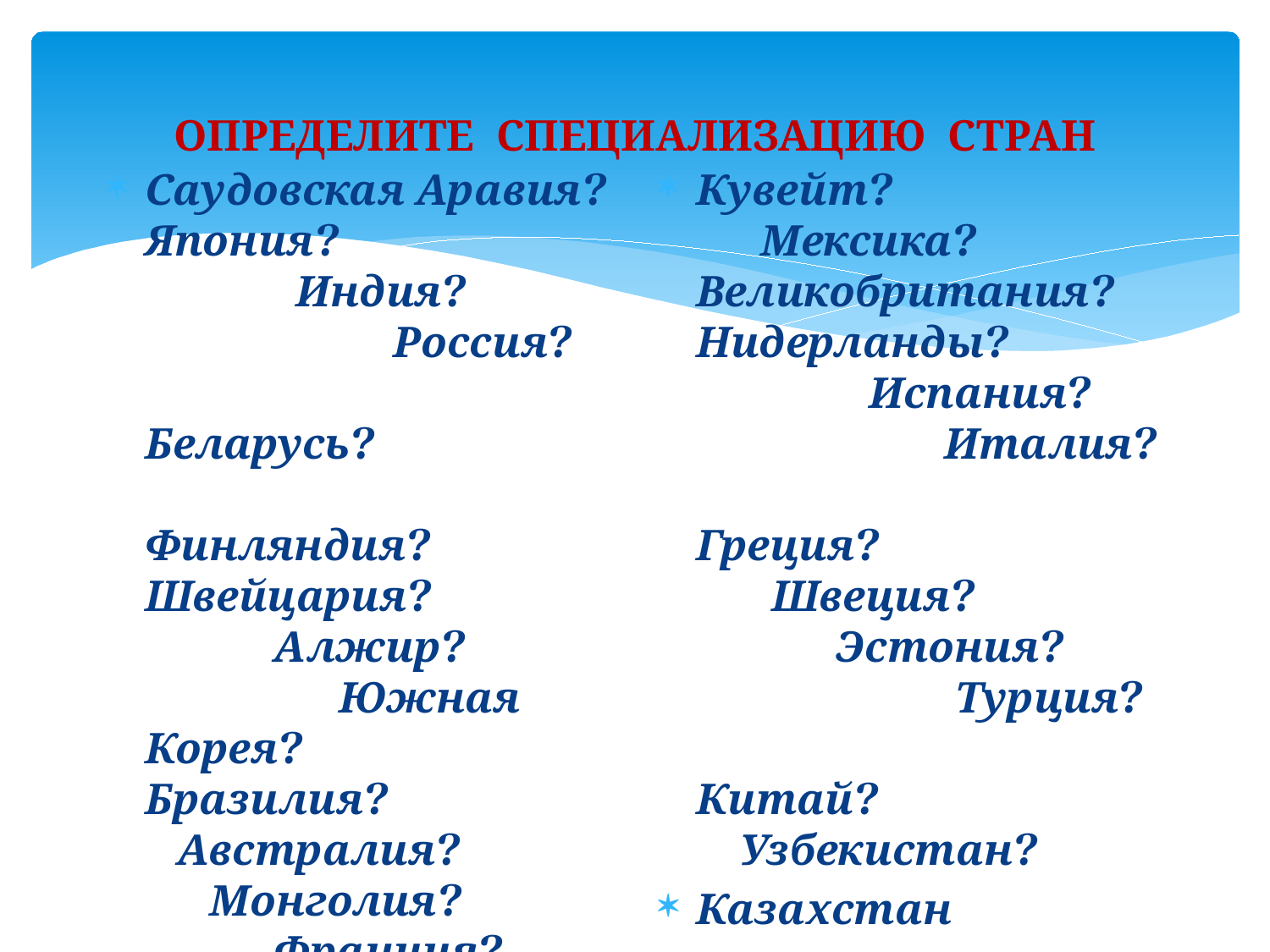

# ОПРЕДЕЛИТЕ  СПЕЦИАЛИЗАЦИЮ  СТРАН
Саудовская Аравия? Япония?                                        Индия?                                     Россия?                                               Беларусь?                                                   Финляндия?        Швейцария?                             Алжир?                                Южная Корея?        Бразилия?                        Австралия?                     Монголия?                           Франция?
Кувейт?                                Мексика? Великобритания?    Нидерланды?                               Испания?                              Италия?                                 Греция?                                  Швеция?                               Эстония?                                  Турция?                                      Китай?                               Узбекистан?
Казахстан